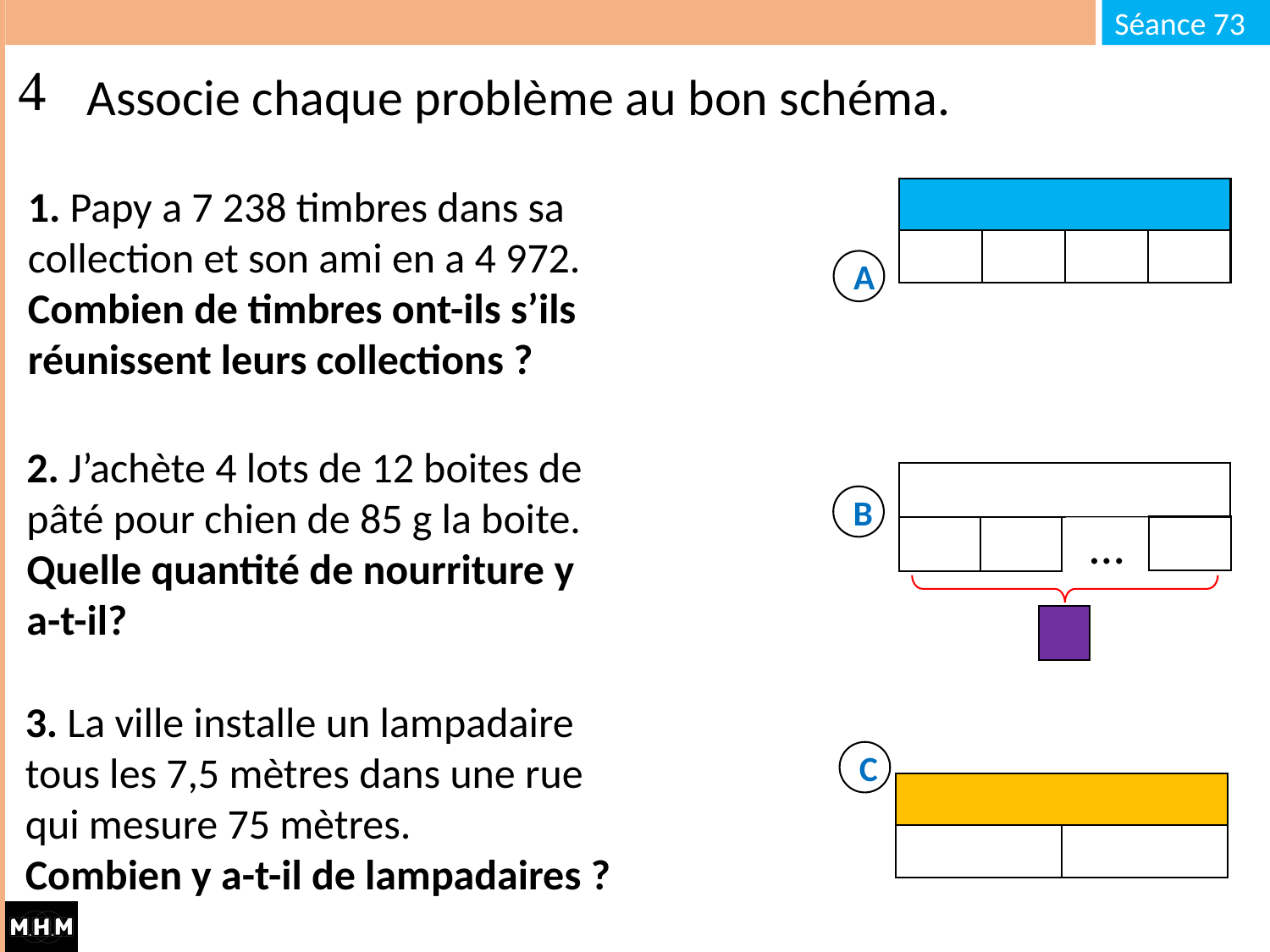

# Associe chaque problème au bon schéma.
1. Papy a 7 238 timbres dans sa collection et son ami en a 4 972. Combien de timbres ont-ils s’ils réunissent leurs collections ?

A
2. J’achète 4 lots de 12 boites de pâté pour chien de 85 g la boite. Quelle quantité de nourriture y a-t-il?

…

B
3. La ville installe un lampadaire tous les 7,5 mètres dans une rue qui mesure 75 mètres.
Combien y a-t-il de lampadaires ?
C